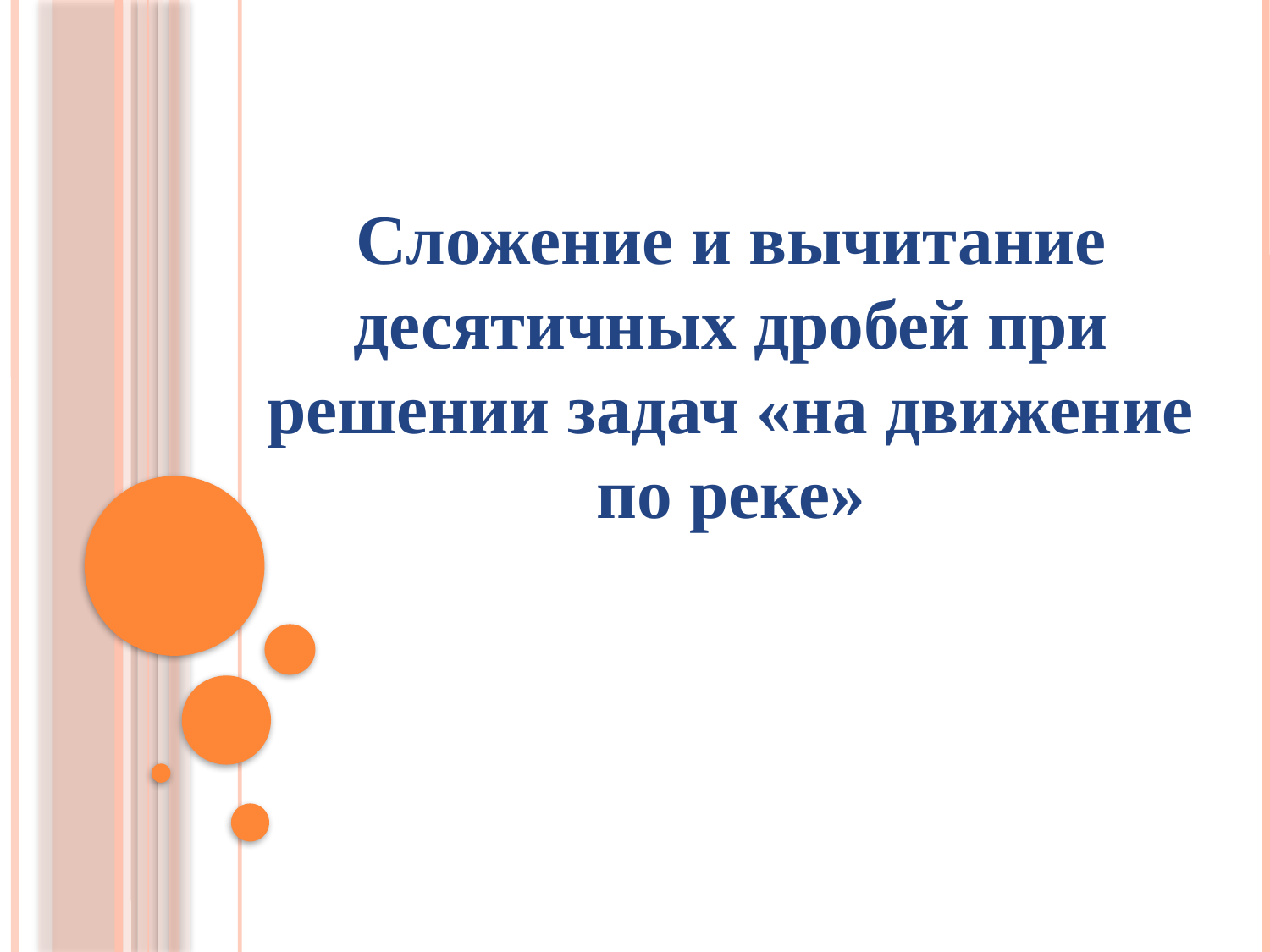

Сложение и вычитание десятичных дробей при решении задач «на движение по реке»